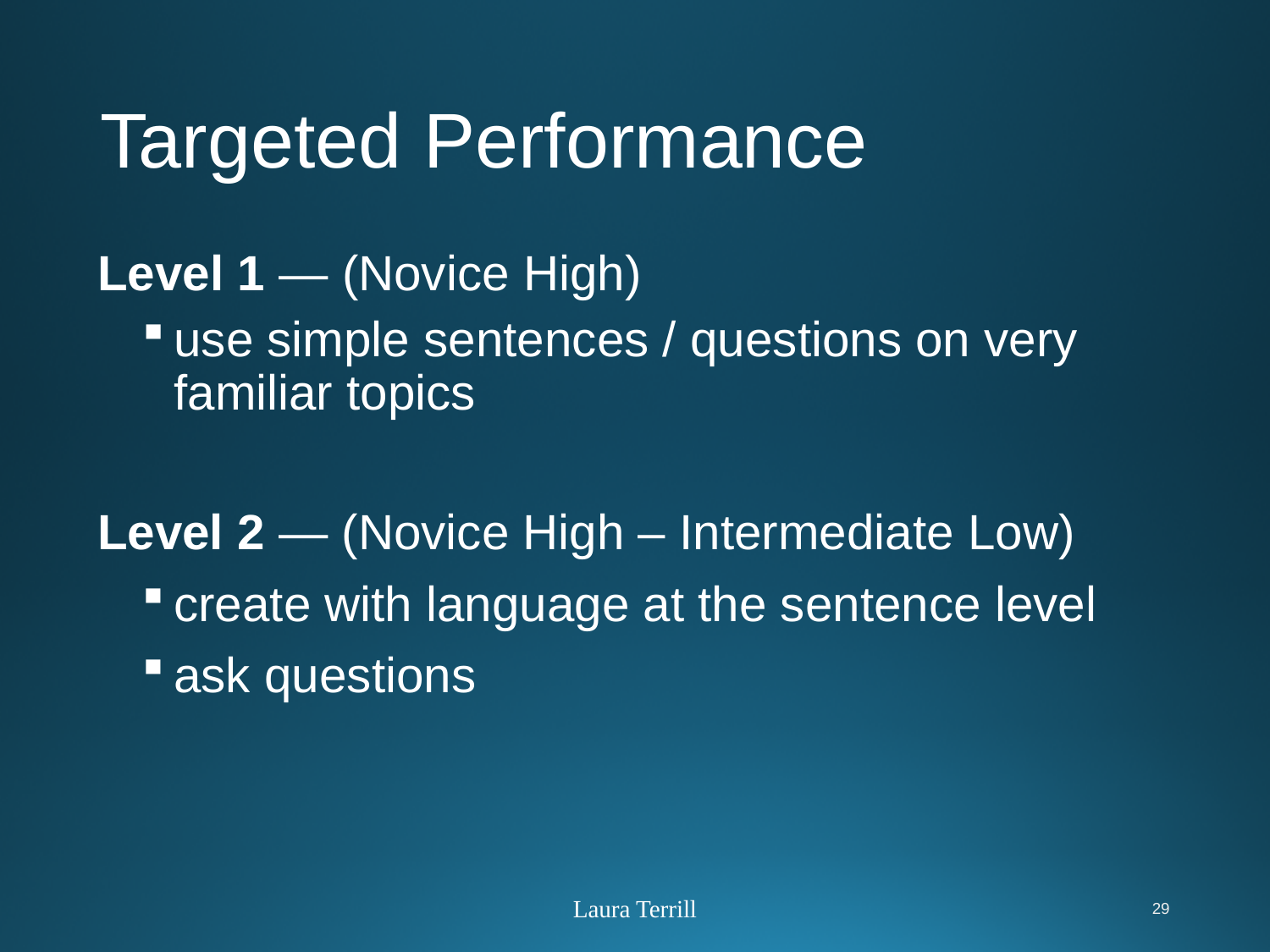

# Targeted Performance
Level 1 — (Novice High)
use simple sentences / questions on very familiar topics

Level 2 — (Novice High – Intermediate Low)
create with language at the sentence level
ask questions

Laura Terrill
29